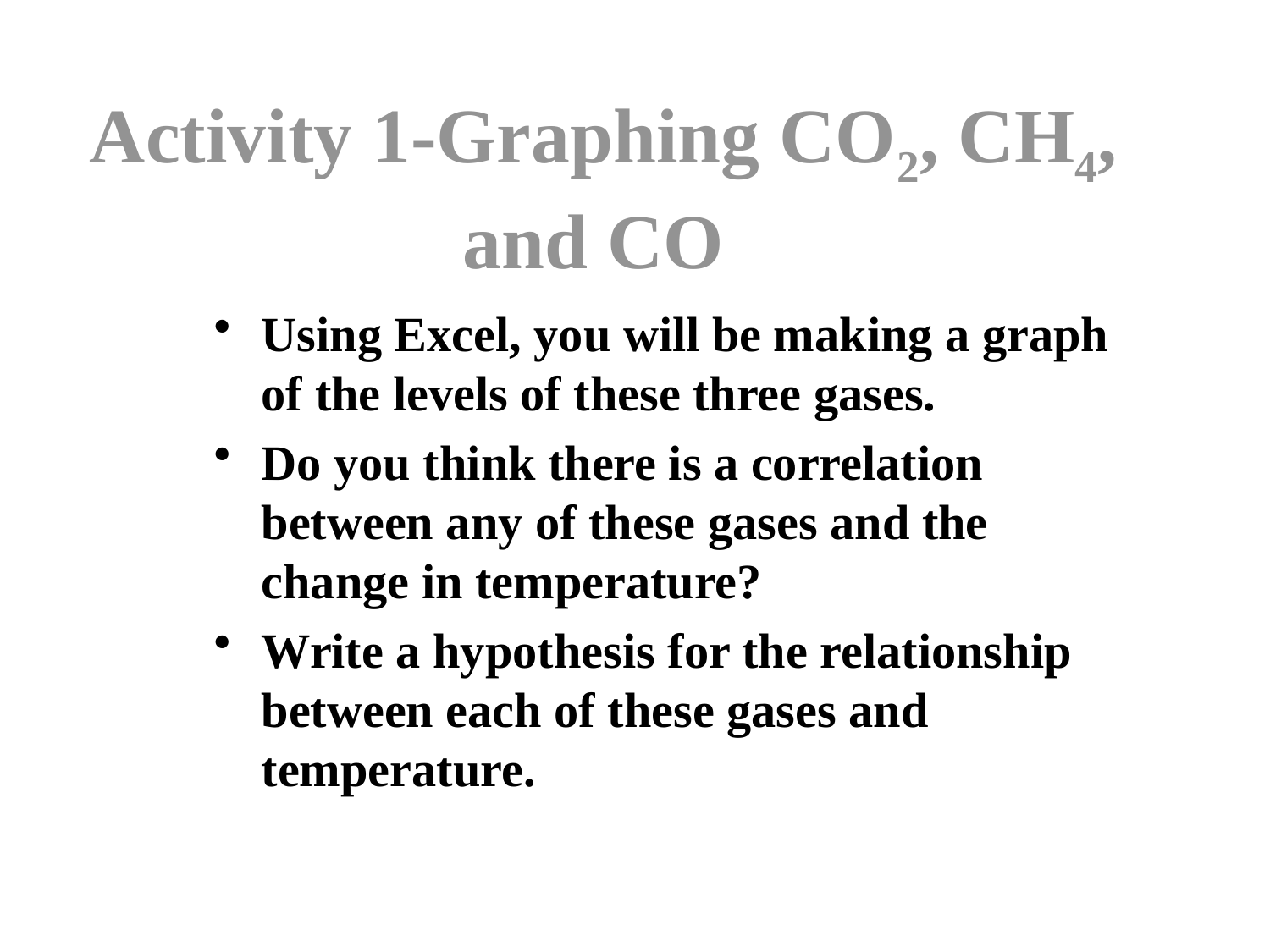

# Activity 1-Graphing CO2, CH4, and CO
Using Excel, you will be making a graph of the levels of these three gases.
Do you think there is a correlation between any of these gases and the change in temperature?
Write a hypothesis for the relationship between each of these gases and temperature.